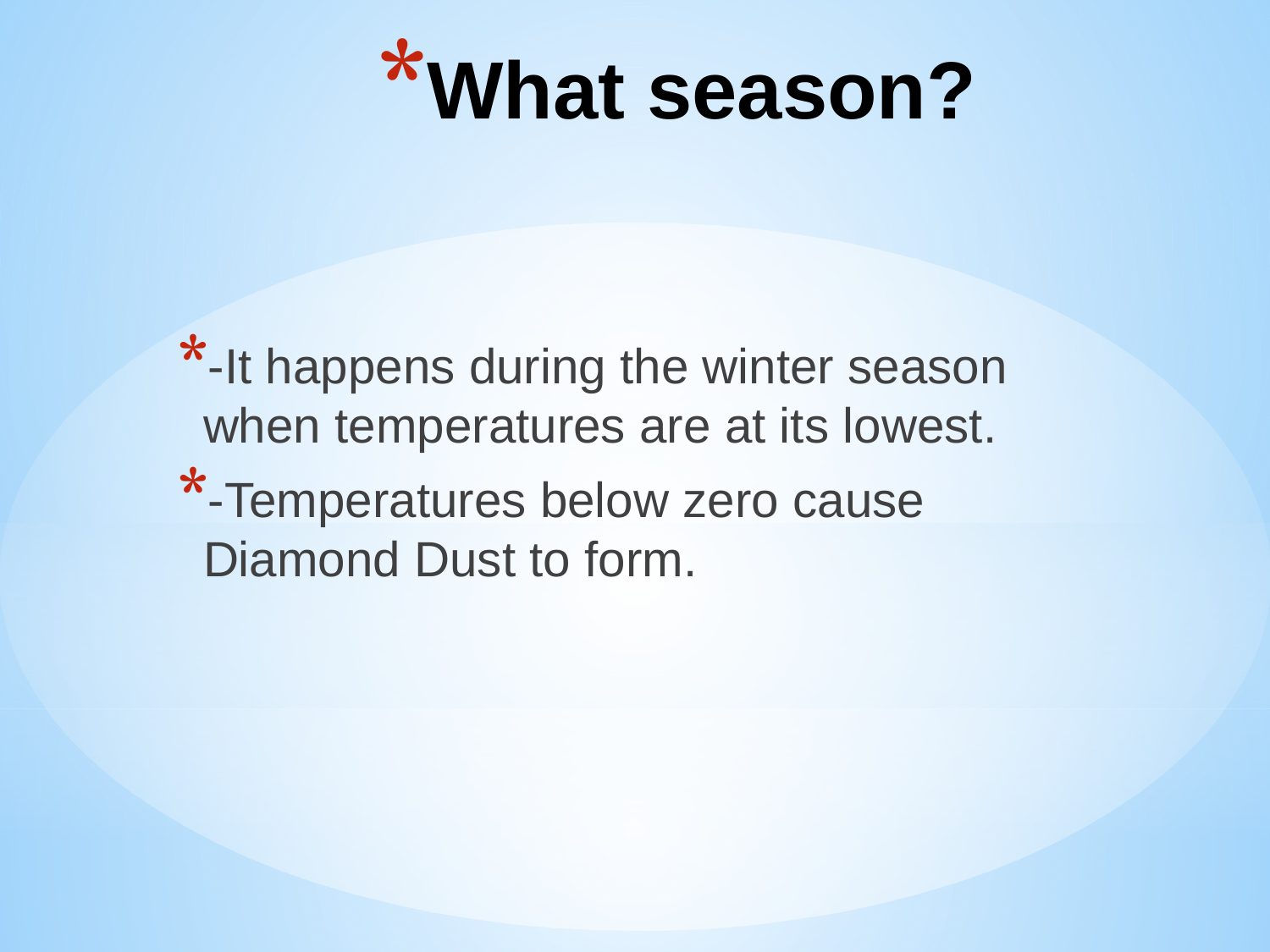

# What season?
-It happens during the winter season when temperatures are at its lowest.
-Temperatures below zero cause Diamond Dust to form.